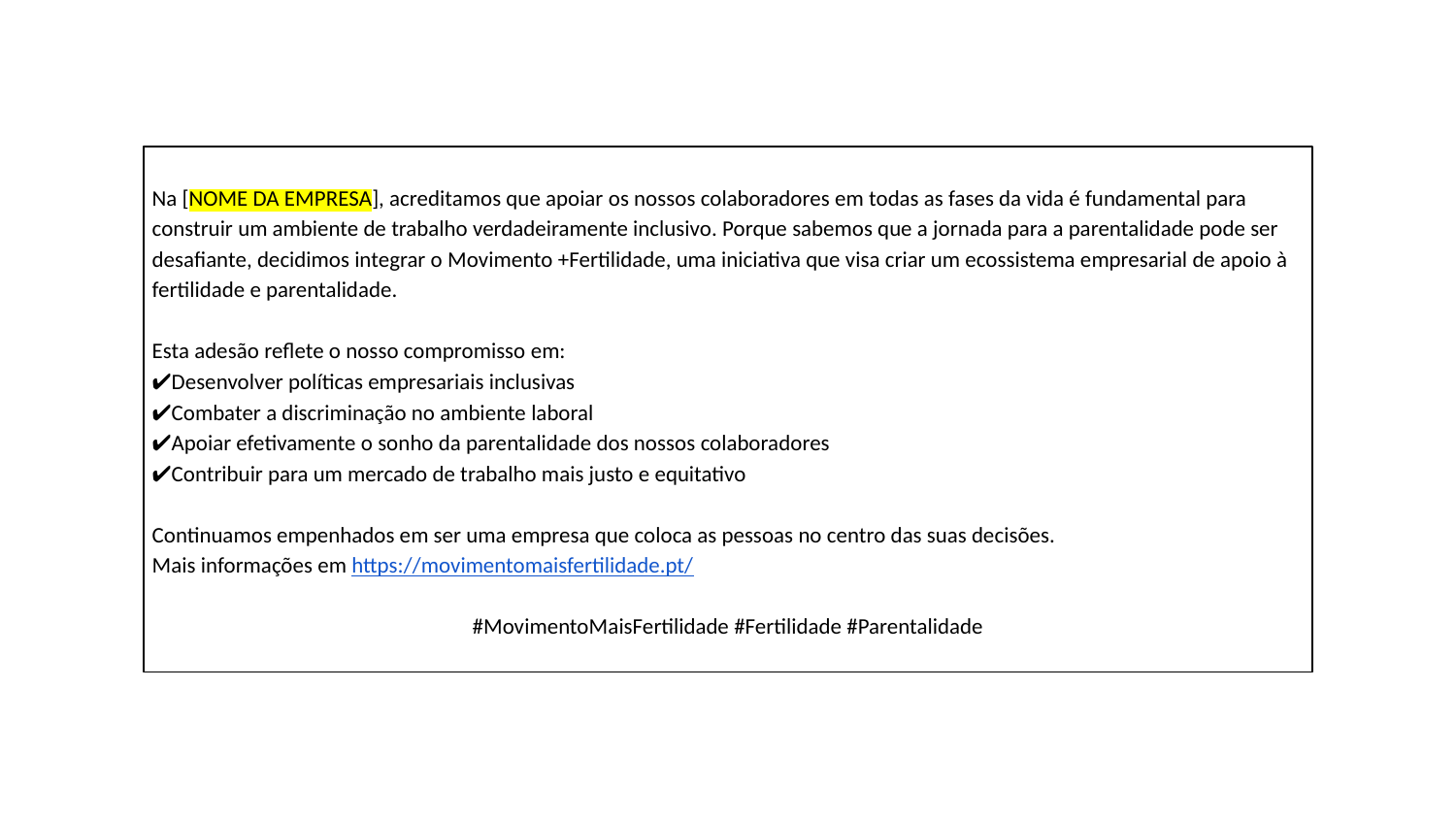

Na [NOME DA EMPRESA], acreditamos que apoiar os nossos colaboradores em todas as fases da vida é fundamental para construir um ambiente de trabalho verdadeiramente inclusivo. Porque sabemos que a jornada para a parentalidade pode ser desafiante, decidimos integrar o Movimento +Fertilidade, uma iniciativa que visa criar um ecossistema empresarial de apoio à fertilidade e parentalidade.

Esta adesão reflete o nosso compromisso em:
✔️Desenvolver políticas empresariais inclusivas
✔️Combater a discriminação no ambiente laboral
✔️Apoiar efetivamente o sonho da parentalidade dos nossos colaboradores
✔️Contribuir para um mercado de trabalho mais justo e equitativo

Continuamos empenhados em ser uma empresa que coloca as pessoas no centro das suas decisões.
Mais informações em https://movimentomaisfertilidade.pt/

#MovimentoMaisFertilidade #Fertilidade #Parentalidade